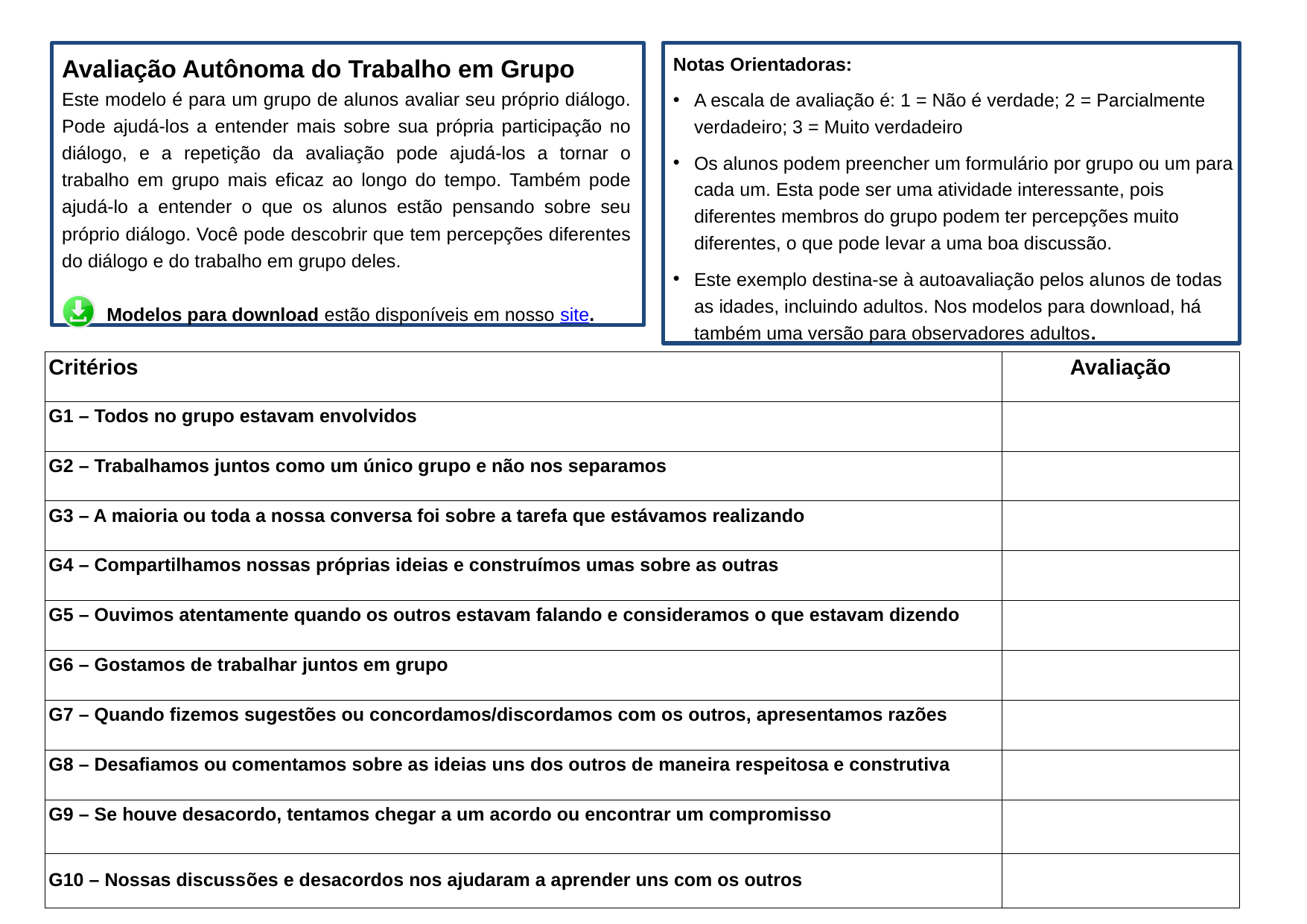

Avaliação Autônoma do Trabalho em Grupo
Este modelo é para um grupo de alunos avaliar seu próprio diálogo. Pode ajudá-los a entender mais sobre sua própria participação no diálogo, e a repetição da avaliação pode ajudá-los a tornar o trabalho em grupo mais eficaz ao longo do tempo. Também pode ajudá-lo a entender o que os alunos estão pensando sobre seu próprio diálogo. Você pode descobrir que tem percepções diferentes do diálogo e do trabalho em grupo deles.

Modelos para download estão disponíveis em nosso site.
Notas Orientadoras:
A escala de avaliação é: 1 = Não é verdade; 2 = Parcialmente verdadeiro; 3 = Muito verdadeiro
Os alunos podem preencher um formulário por grupo ou um para cada um. Esta pode ser uma atividade interessante, pois diferentes membros do grupo podem ter percepções muito diferentes, o que pode levar a uma boa discussão.
Este exemplo destina-se à autoavaliação pelos alunos de todas as idades, incluindo adultos. Nos modelos para download, há também uma versão para observadores adultos.

| Critérios | Avaliação |
| --- | --- |
| G1 – Todos no grupo estavam envolvidos |  |
| G2 – Trabalhamos juntos como um único grupo e não nos separamos |  |
| G3 – A maioria ou toda a nossa conversa foi sobre a tarefa que estávamos realizando |  |
| G4 – Compartilhamos nossas próprias ideias e construímos umas sobre as outras |  |
| G5 – Ouvimos atentamente quando os outros estavam falando e consideramos o que estavam dizendo |  |
| G6 – Gostamos de trabalhar juntos em grupo |  |
| G7 – Quando fizemos sugestões ou concordamos/discordamos com os outros, apresentamos razões |  |
| G8 – Desafiamos ou comentamos sobre as ideias uns dos outros de maneira respeitosa e construtiva |  |
| G9 – Se houve desacordo, tentamos chegar a um acordo ou encontrar um compromisso |  |
| G10 – Nossas discussões e desacordos nos ajudaram a aprender uns com os outros |  |